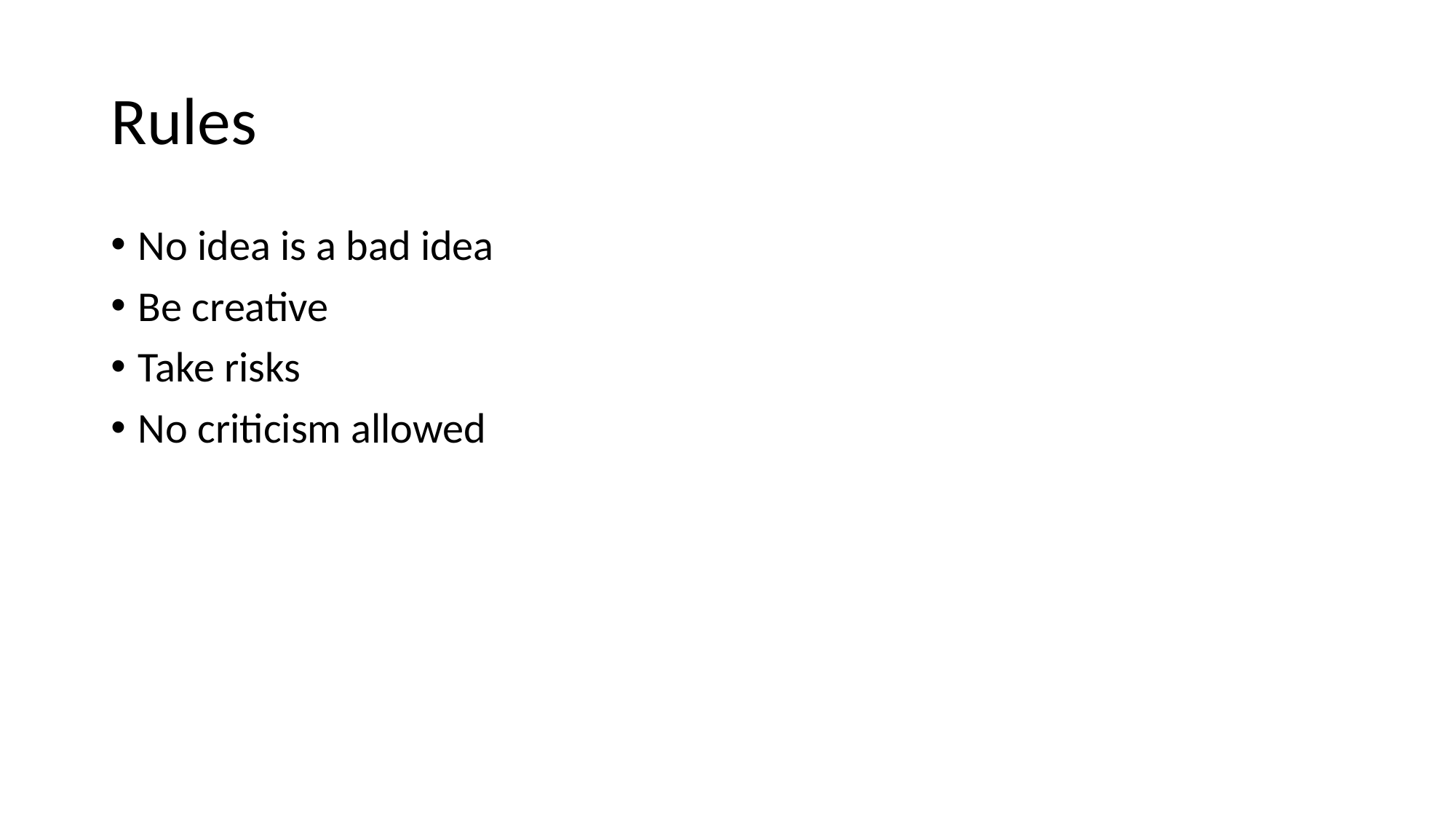

# Rules
No idea is a bad idea
Be creative
Take risks
No criticism allowed